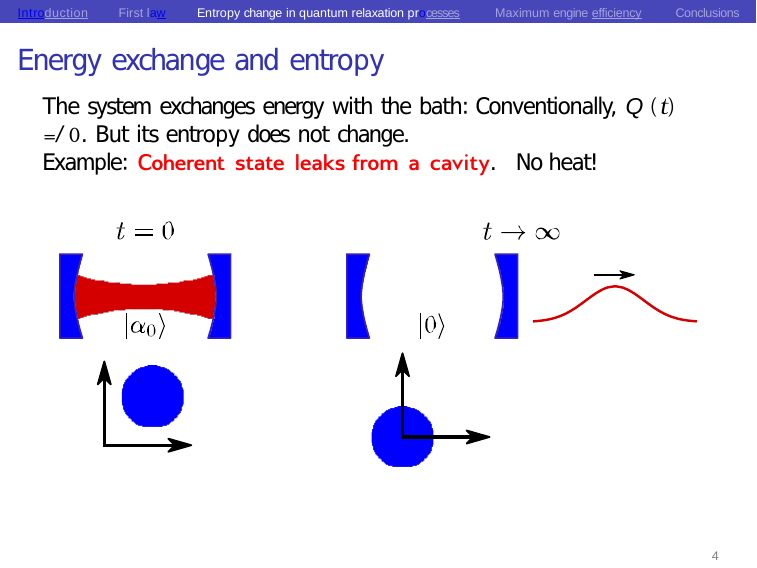

Introduction	First law	Entropy change in quantum relaxation processes	Maximum engine efficiency	Conclusions
# Energy exchange and entropy
The system exchanges energy with the bath: Conventionally, Q (t) =/ 0. But its entropy does not change.
Example: Coherent state leaks from a cavity.   No heat!

4